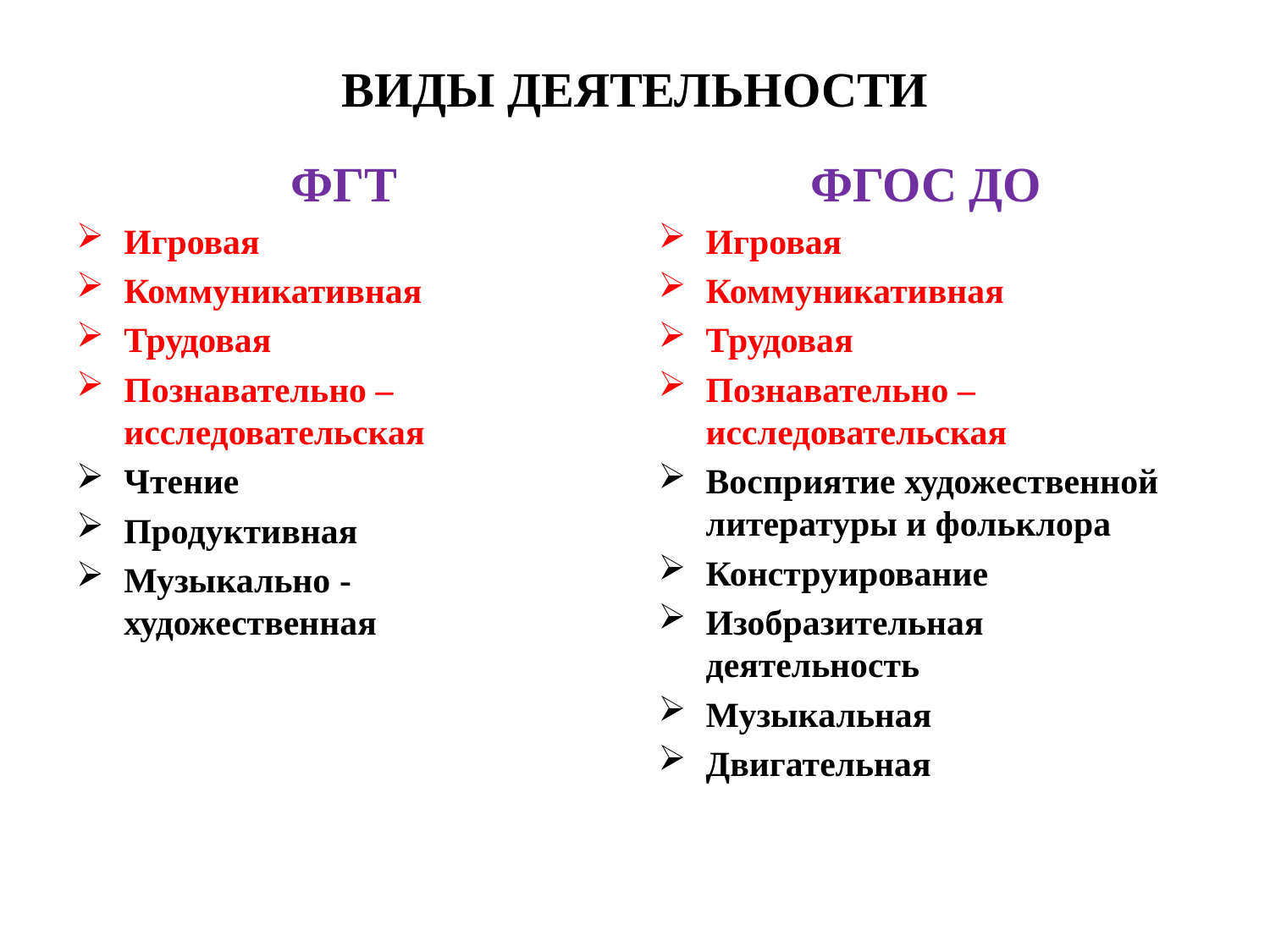

# ВИДЫ ДЕЯТЕЛЬНОСТИ
ФГТ
Игровая
Коммуникативная
Трудовая
Познавательно – исследовательская
Чтение
Продуктивная
Музыкально - художественная
ФГОС ДО
Игровая
Коммуникативная
Трудовая
Познавательно – исследовательская
Восприятие художественной литературы и фольклора
Конструирование
Изобразительная деятельность
Музыкальная
Двигательная